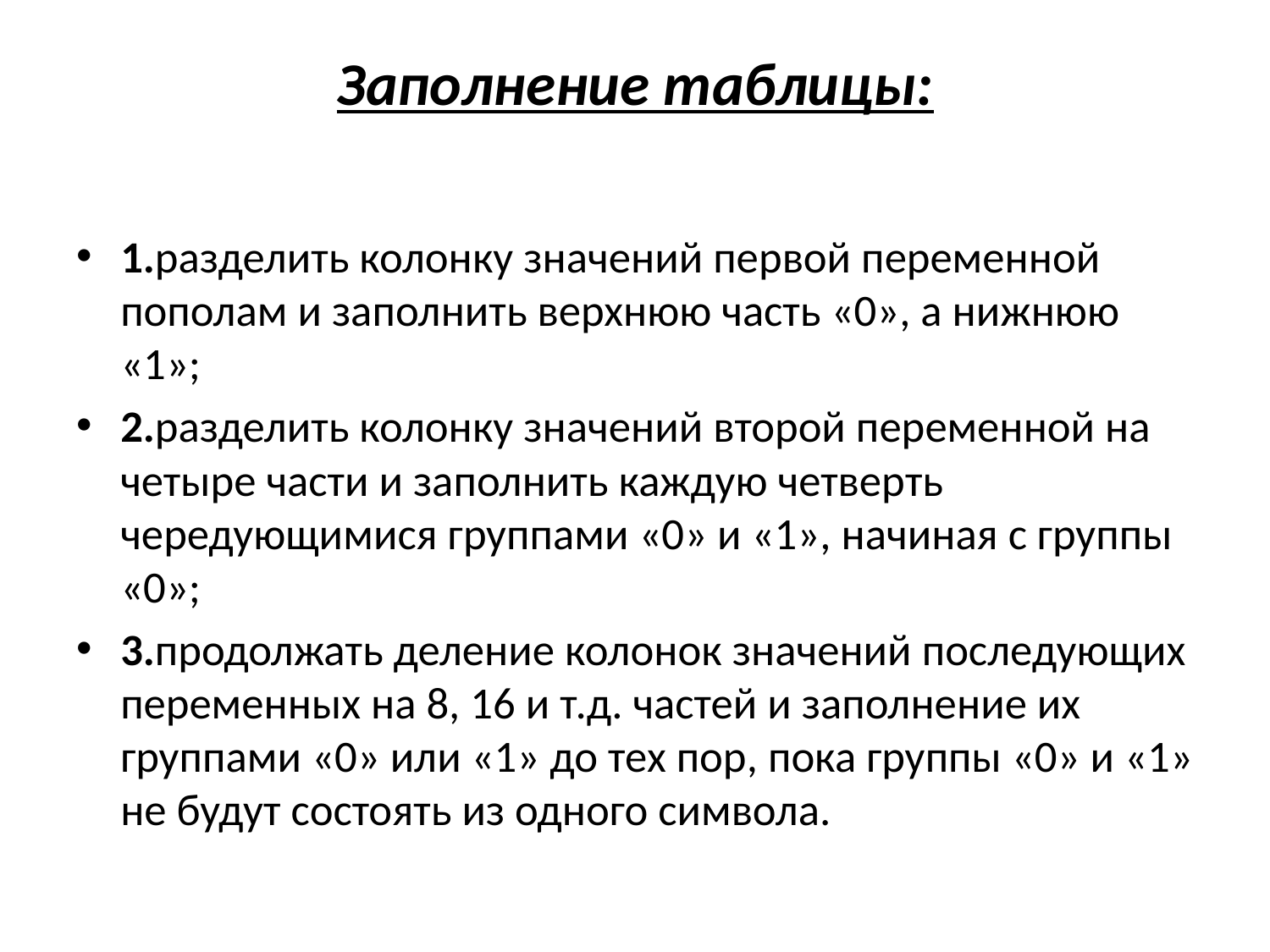

# Заполнение таблицы:
1.разделить колонку значений первой переменной пополам и заполнить верхнюю часть «0», а нижнюю «1»;
2.разделить колонку значений второй переменной на четыре части и заполнить каждую четверть чередующимися группами «0» и «1», начиная с группы «0»;
3.продолжать деление колонок значений последующих переменных на 8, 16 и т.д. частей и заполнение их группами «0» или «1» до тех пор, пока группы «0» и «1» не будут состоять из одного символа.